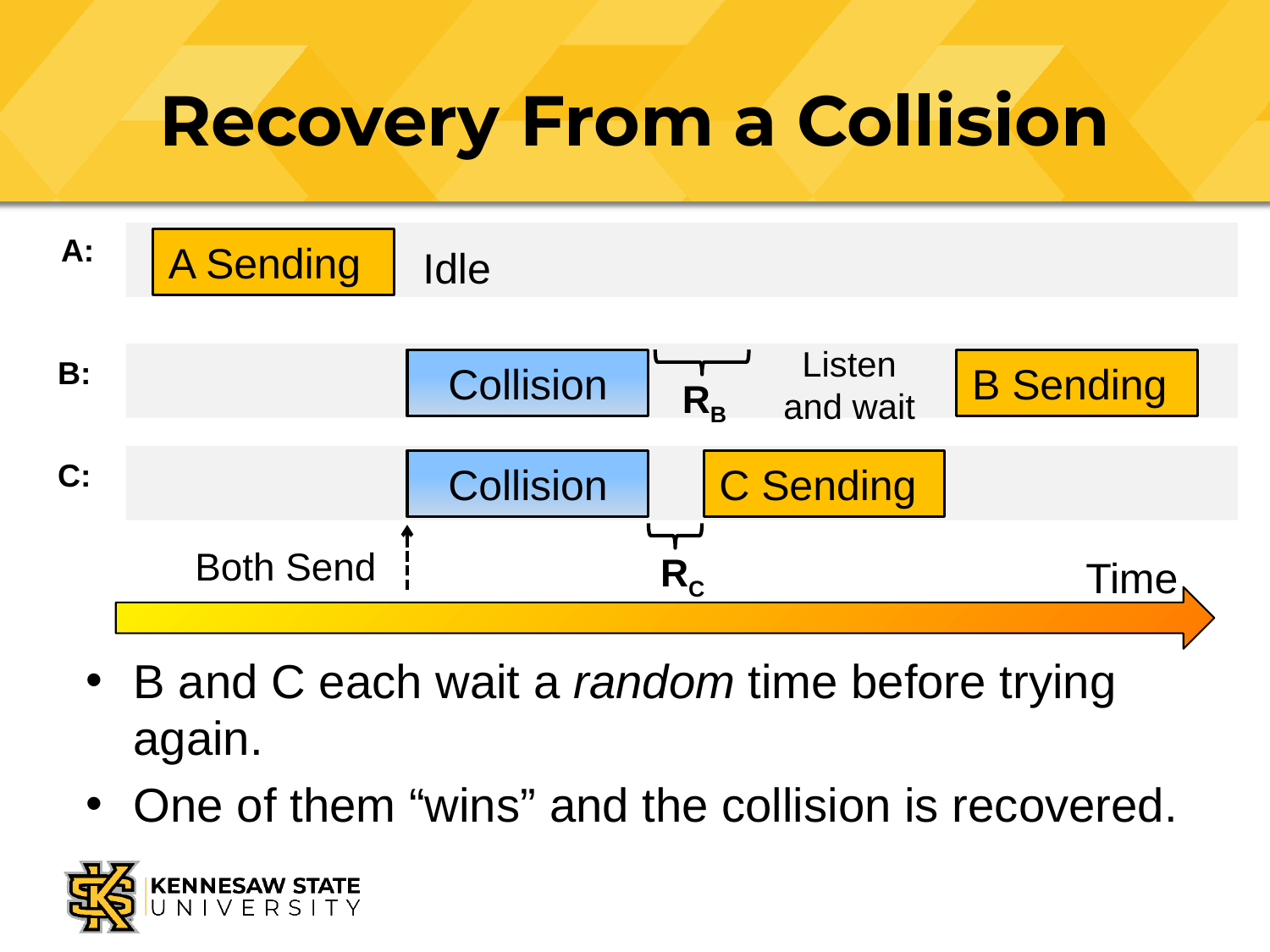

# Recovery From a Collision
A:

A Sending
Idle

Listen and wait

B:
Collision
B Sending
RB

C:
Collision
C Sending

Both Send
RC
Time

B and C each wait a random time before trying again.
One of them “wins” and the collision is recovered.